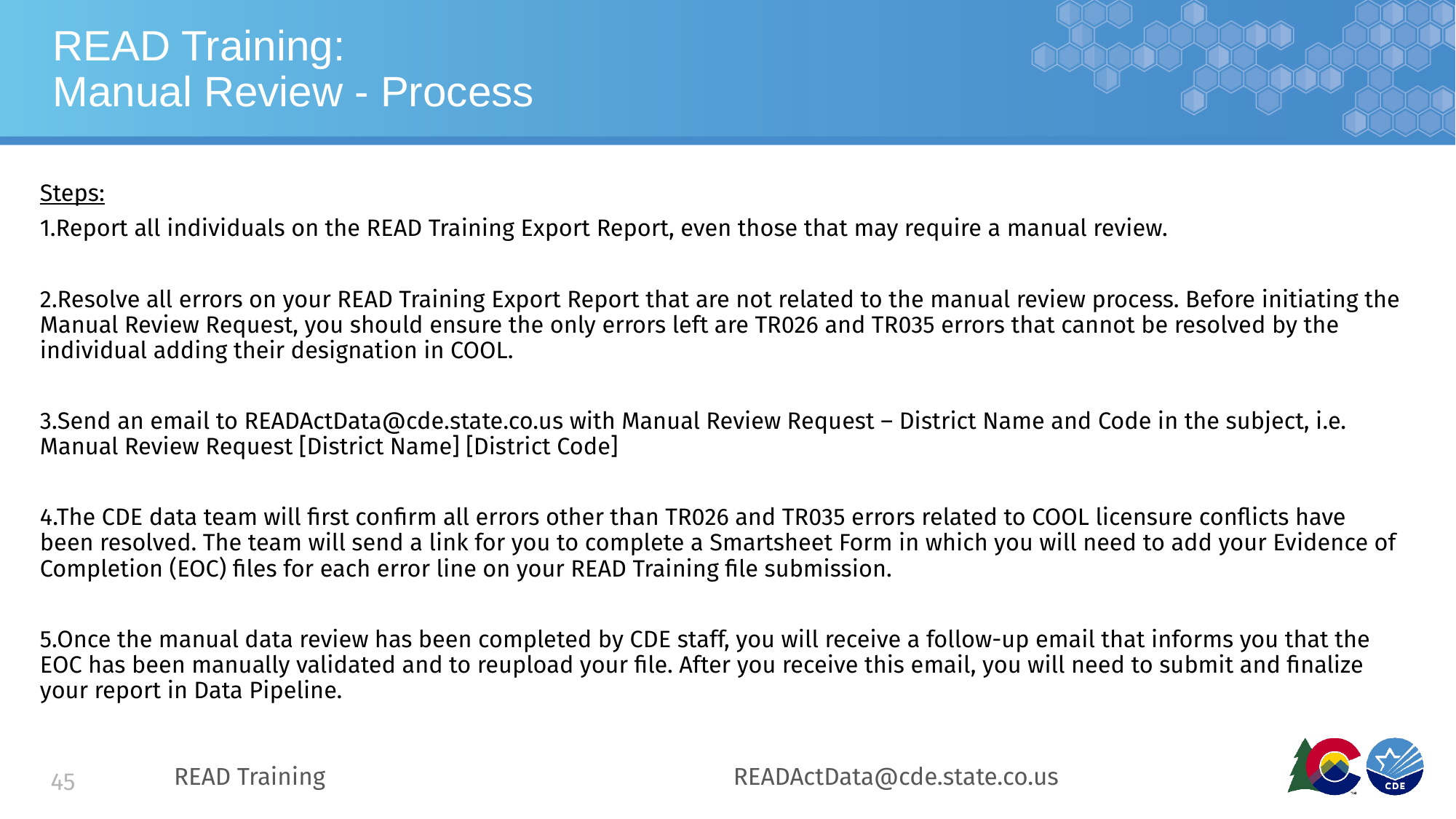

# READ Training: Manual Review - Process
Steps:
1.Report all individuals on the READ Training Export Report, even those that may require a manual review.

2.Resolve all errors on your READ Training Export Report that are not related to the manual review process. Before initiating the Manual Review Request, you should ensure the only errors left are TR026 and TR035 errors that cannot be resolved by the individual adding their designation in COOL.

3.Send an email to READActData@cde.state.co.us with Manual Review Request – District Name and Code in the subject, i.e. Manual Review Request [District Name] [District Code]

4.The CDE data team will first confirm all errors other than TR026 and TR035 errors related to COOL licensure conflicts have been resolved. The team will send a link for you to complete a Smartsheet Form in which you will need to add your Evidence of Completion (EOC) files for each error line on your READ Training file submission.

5.Once the manual data review has been completed by CDE staff, you will receive a follow-up email that informs you that the EOC has been manually validated and to reupload your file. After you receive this email, you will need to submit and finalize your report in Data Pipeline.

READ Training
READActData@cde.state.co.us
45